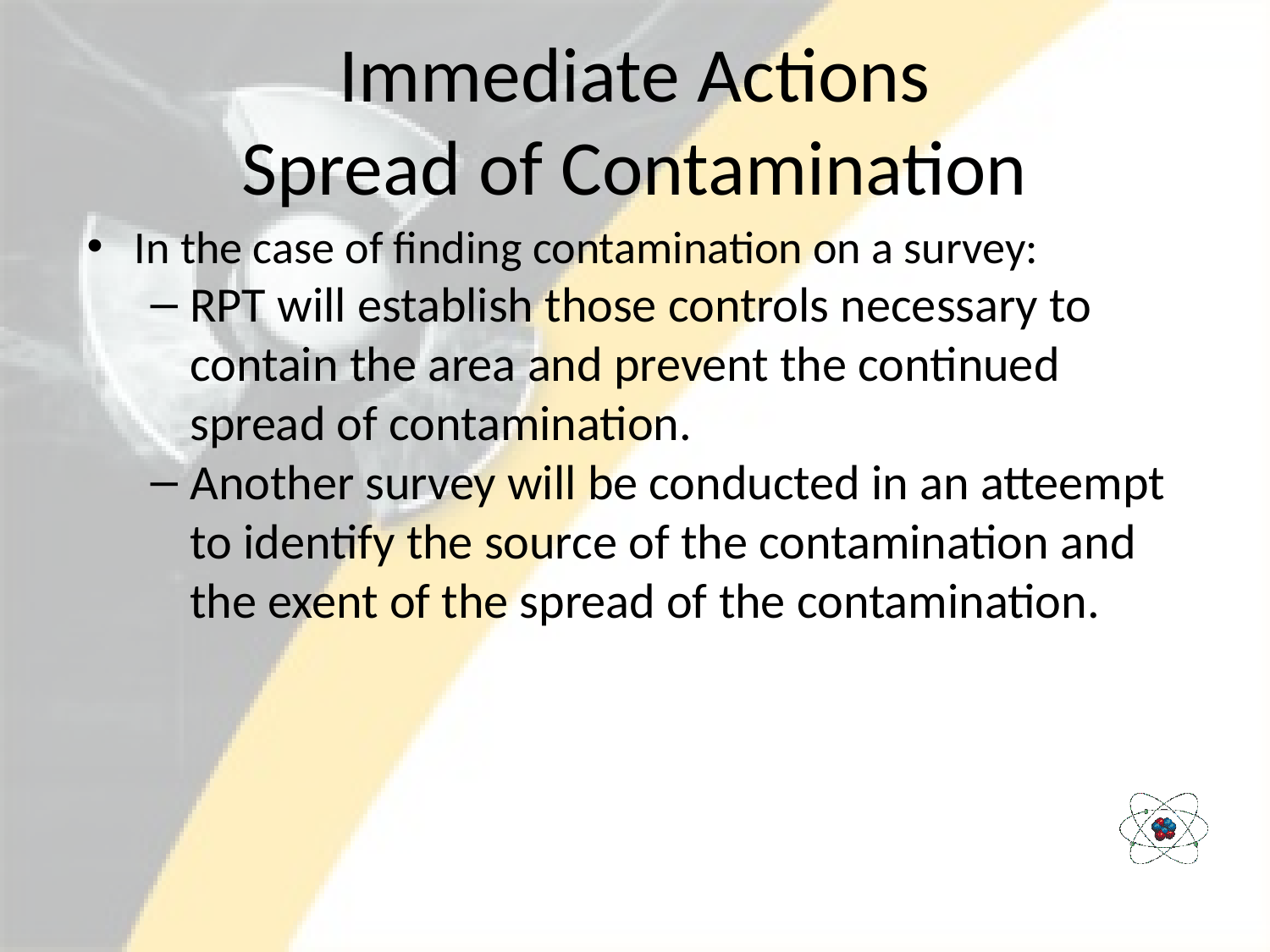

# Immediate Actions Spread of Contamination
In the case of finding contamination on a survey:
RPT will establish those controls necessary to contain the area and prevent the continued spread of contamination.
Another survey will be conducted in an atteempt to identify the source of the contamination and the exent of the spread of the contamination.